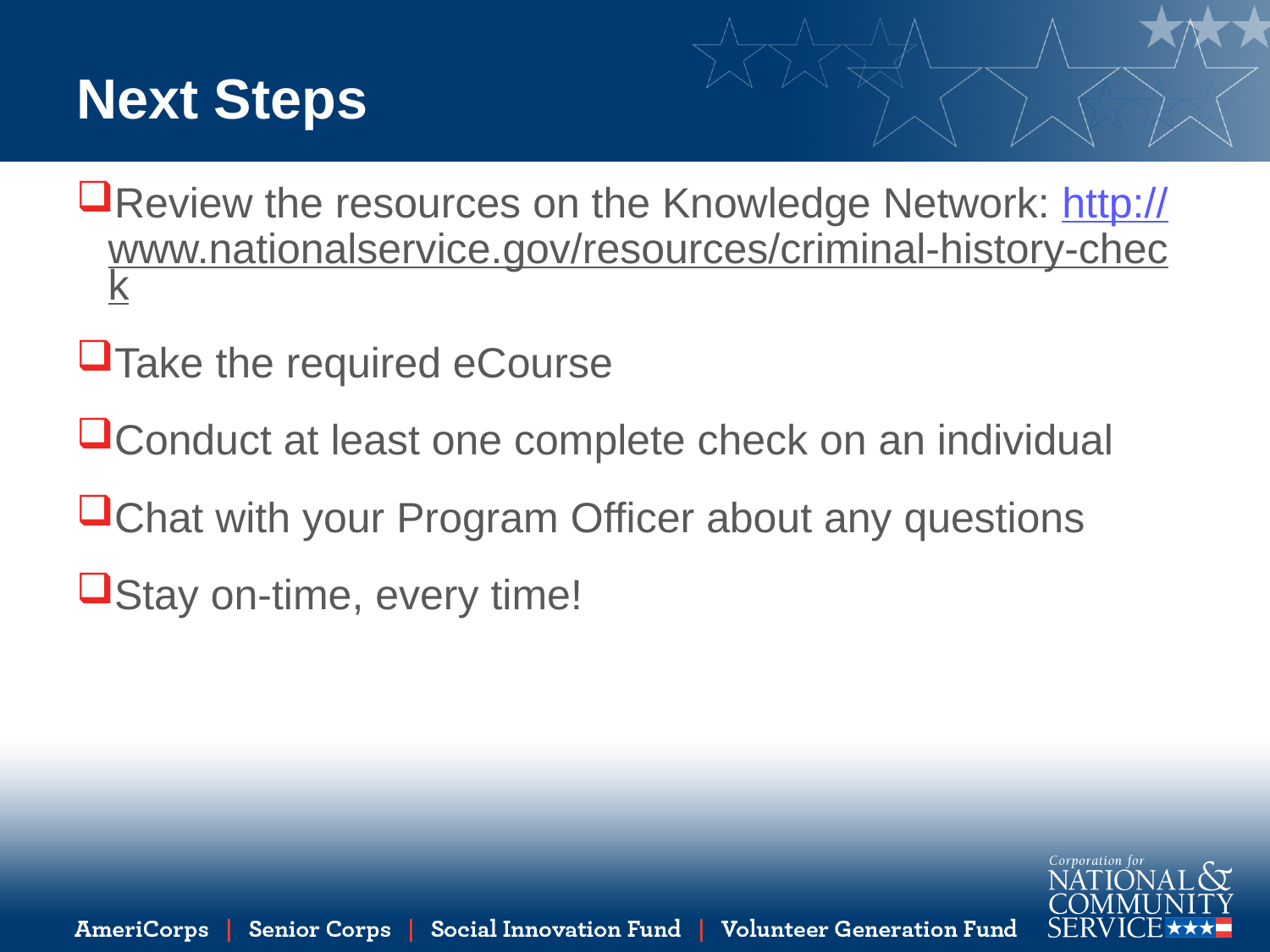

# Next Steps
Review the resources on the Knowledge Network: http://www.nationalservice.gov/resources/criminal-history-check
Take the required eCourse
Conduct at least one complete check on an individual
Chat with your Program Officer about any questions
Stay on-time, every time!